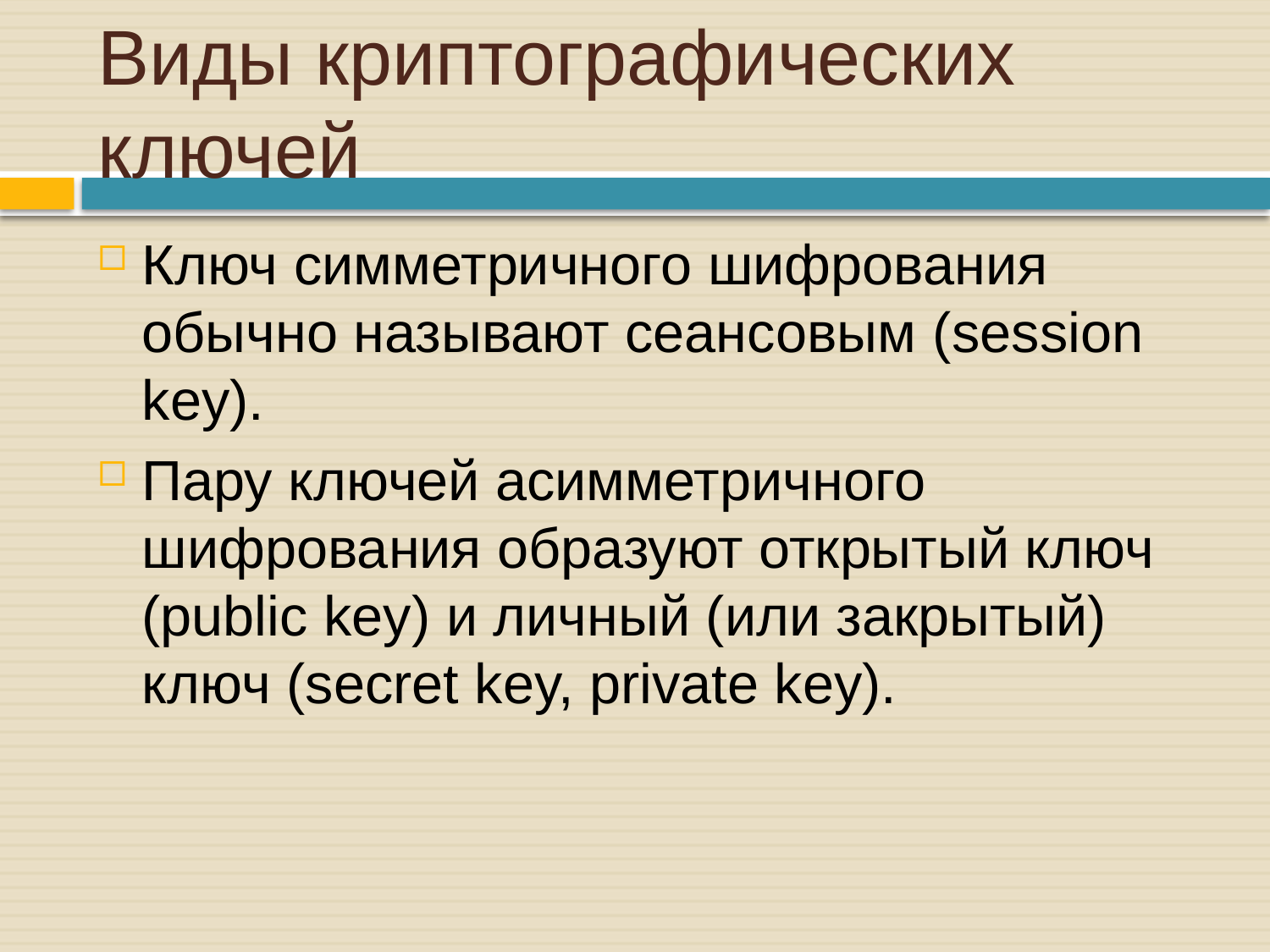

# Виды криптографических ключей
Ключ симметричного шифрования обычно называют сеансовым (session key).
Пару ключей асимметричного шифрования образуют открытый ключ (public key) и личный (или закрытый) ключ (secret key, private key).